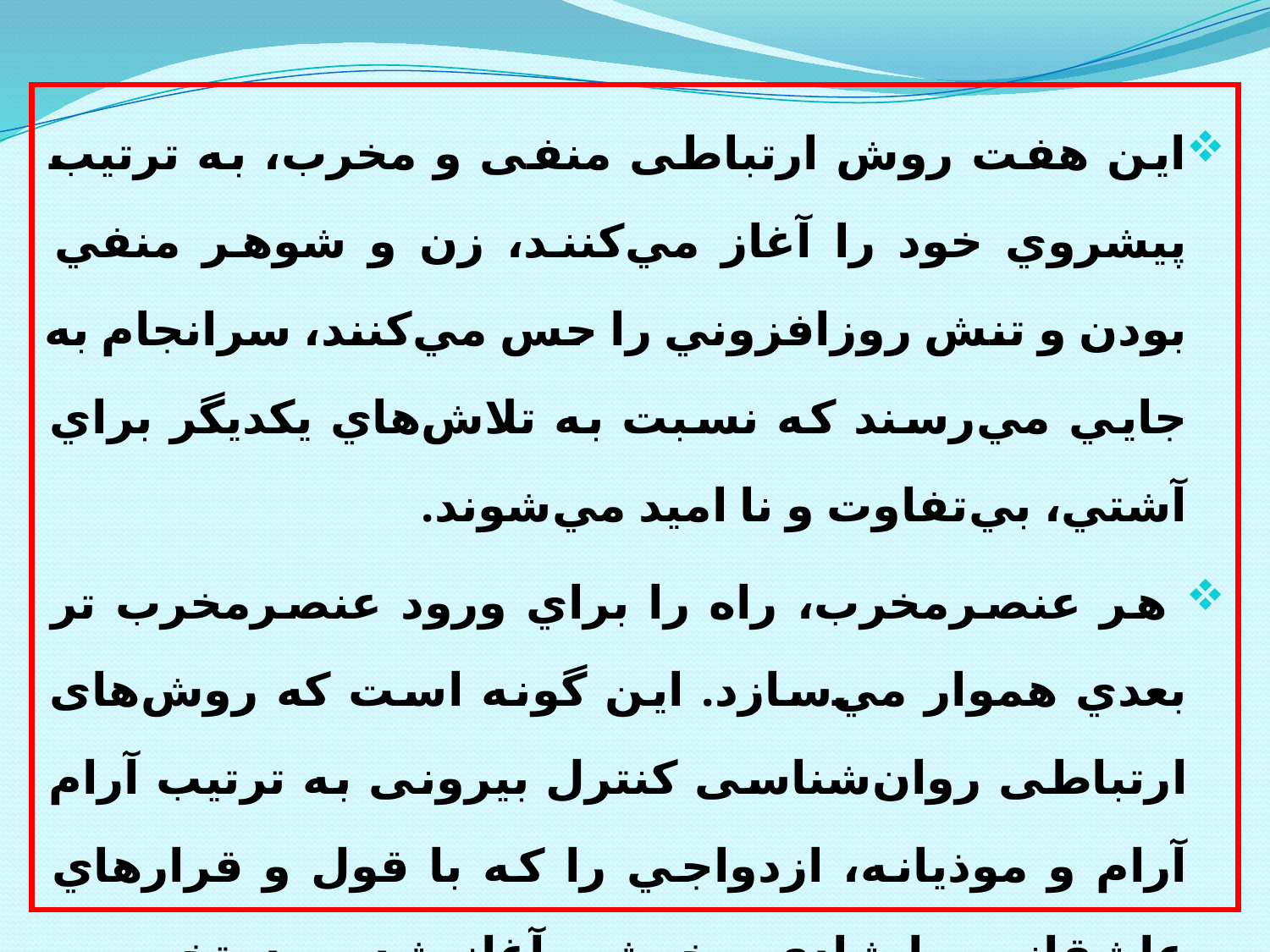

اين هفت روش ارتباطی منفی و مخرب، به ترتيب پيشروي خود را آغاز مي‌كنند، زن و شوهر منفي بودن و تنش روزافزوني را حس مي‌كنند، سرانجام به جايي مي‌رسند كه نسبت به تلاش‌هاي يكديگر براي آشتي، بي‌تفاوت و نا امید مي‌شوند.
 هر عنصرمخرب، راه را براي ورود عنصرمخرب تر بعدي هموار مي‌سازد. اين گونه است كه روش‌های ارتباطی روان‌شناسی کنترل بیرونی به ترتيب آرام آرام و موذيانه، ازدواجي را كه با قول و قرارهاي عاشقانه و با شادی و خوشی آغاز شده بود، تخریب و تباه مي‌سازند.